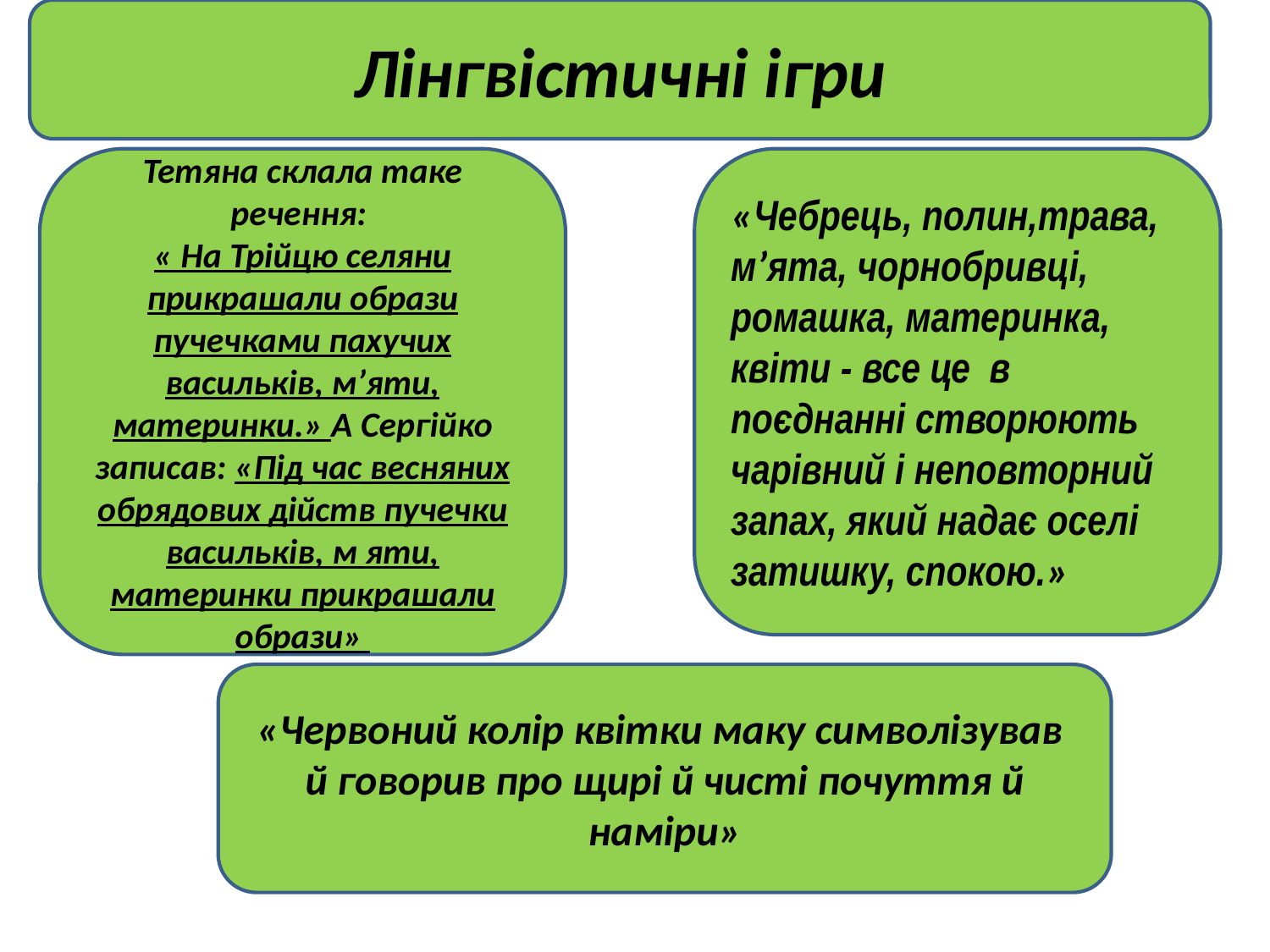

Лінгвістичні ігри
Тетяна склала таке речення:
« На Трійцю селяни прикрашали образи пучечками пахучих васильків, м’яти, материнки.» А Сергійко записав: «Під час весняних обрядових дійств пучечки васильків, м яти, материнки прикрашали образи»
«Чебрець, полин,трава, м’ята, чорнобривці, ромашка, материнка, квіти - все це  в поєднанні створюють чарівний і неповторний запах, який надає оселі затишку, спокою.»
«Червоний колір квітки маку символізував  й говорив про щирі й чисті почуття й наміри»